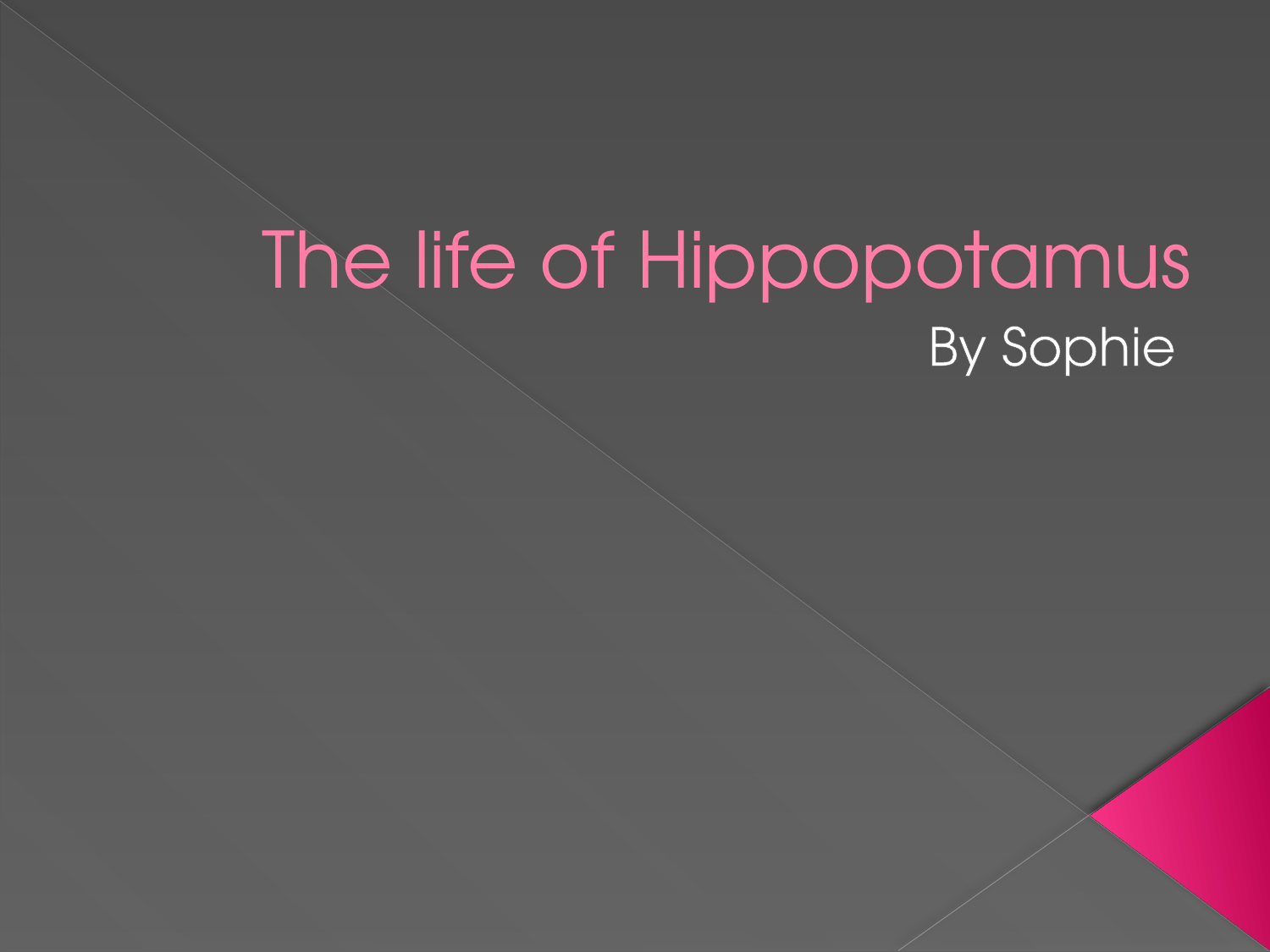

# The life of Hippopotamus
By Sophie